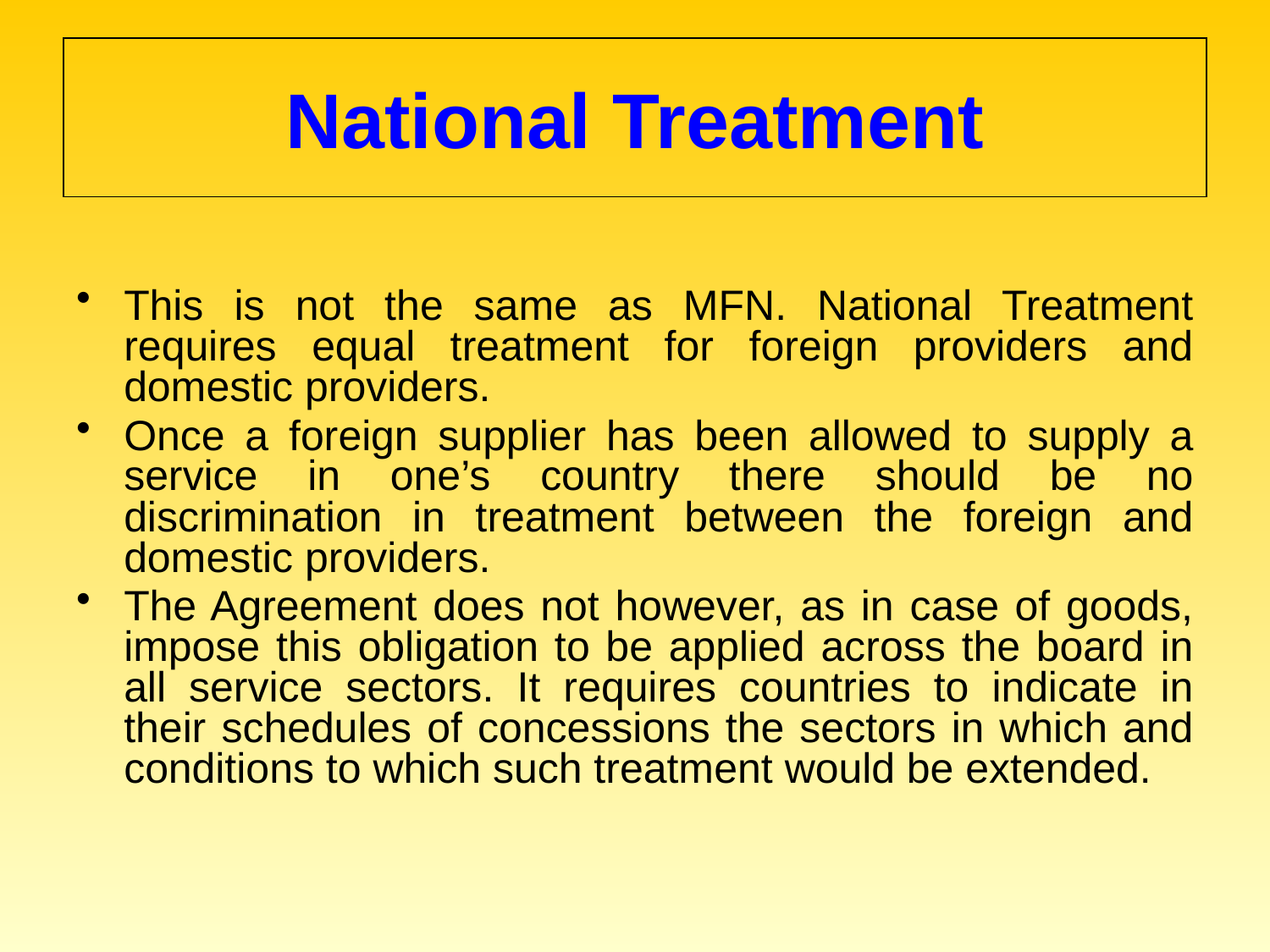

# National Treatment

This is not the same as MFN. National Treatment requires equal treatment for foreign providers and domestic providers.
Once a foreign supplier has been allowed to supply a service in one’s country there should be no discrimination in treatment between the foreign and domestic providers.
The Agreement does not however, as in case of goods, impose this obligation to be applied across the board in all service sectors. It requires countries to indicate in their schedules of concessions the sectors in which and conditions to which such treatment would be extended.